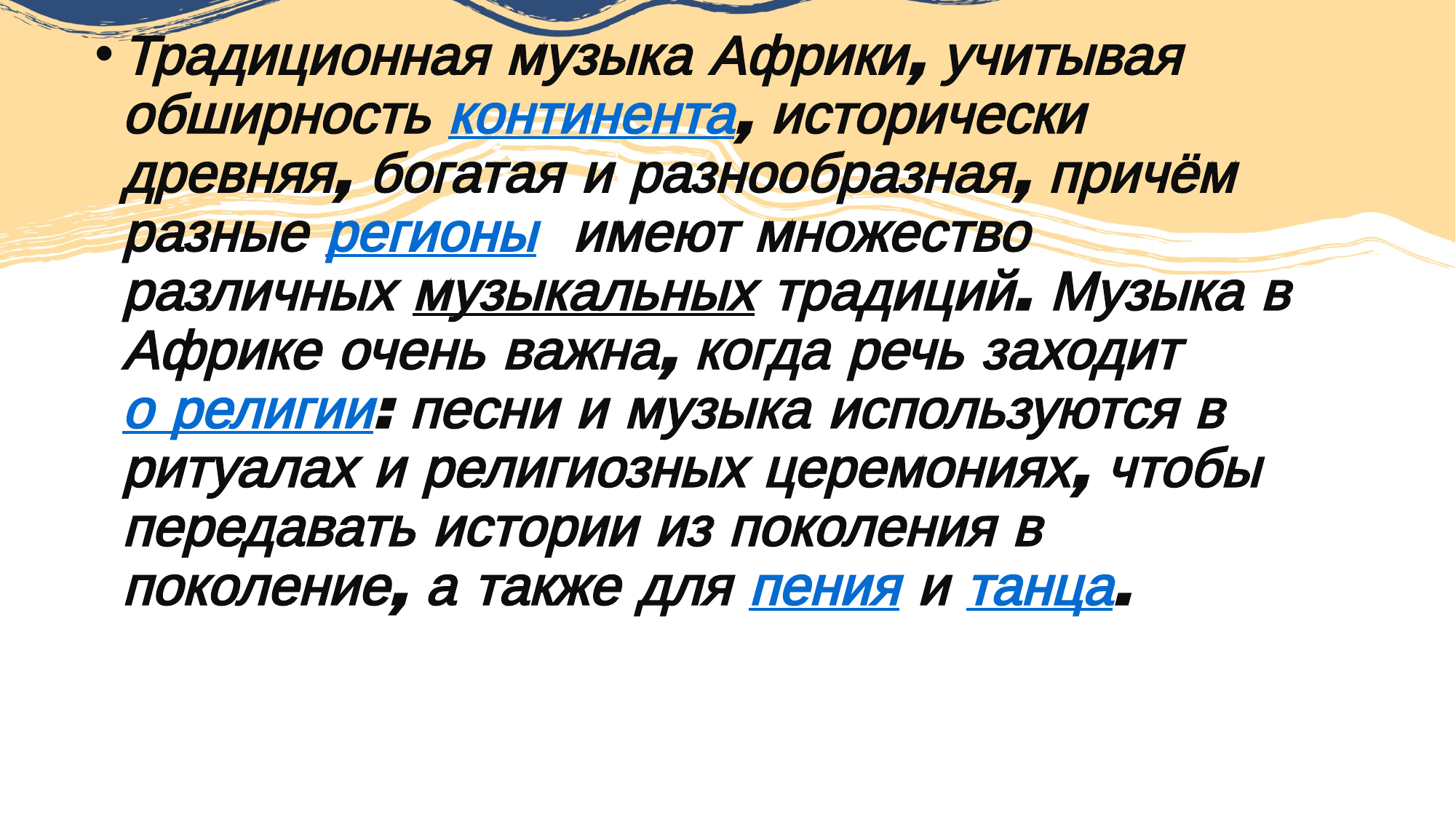

Традиционная музыка Африки, учитывая обширность континента, исторически древняя, богатая и разнообразная, причём разные регионы  имеют множество различных музыкальных традиций. Музыка в Африке очень важна, когда речь заходит о религии: песни и музыка используются в ритуалах и религиозных церемониях, чтобы передавать истории из поколения в поколение, а также для пения и танца.